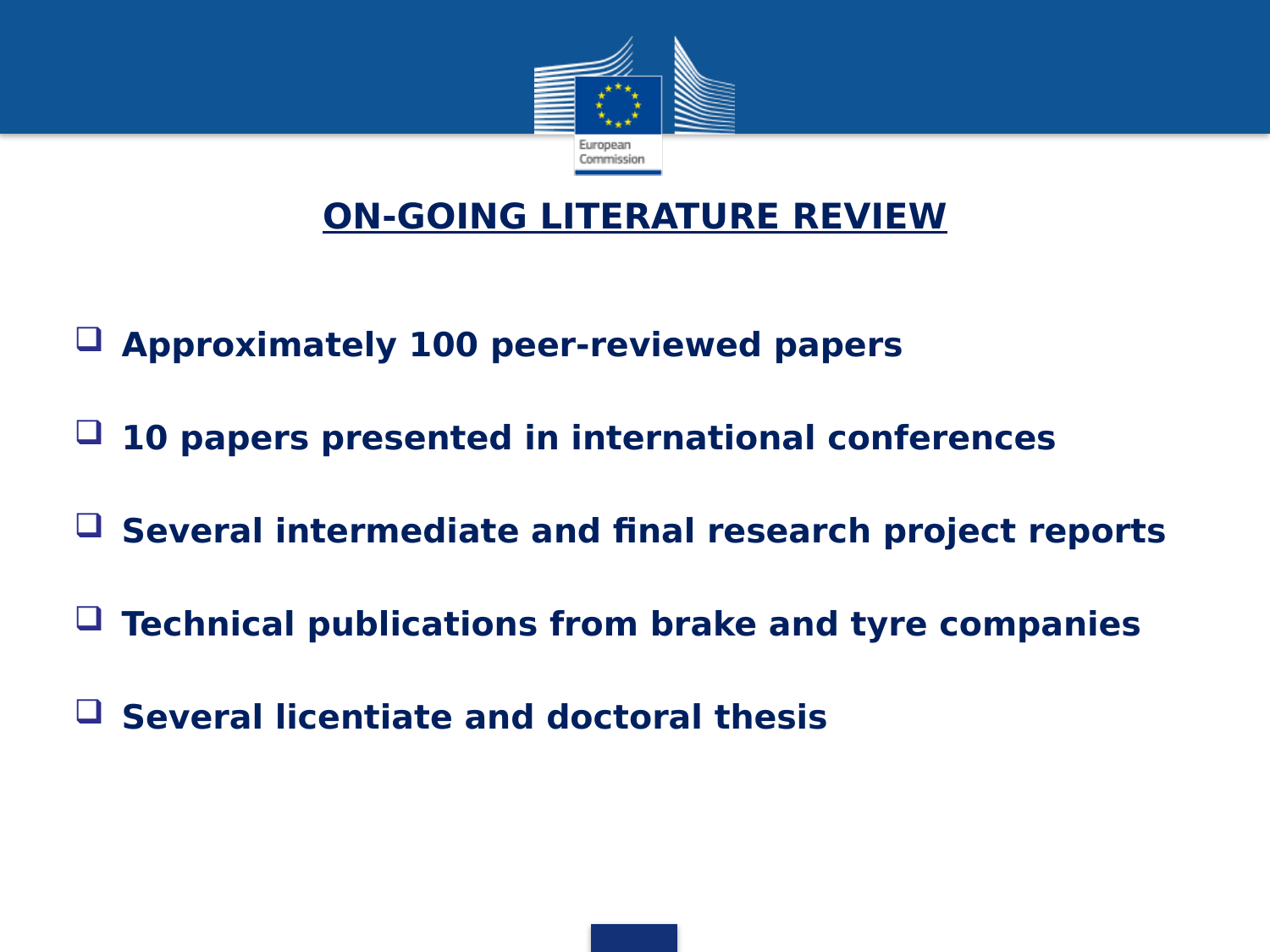

# ON-GOING LITERATURE REVIEW
Approximately 100 peer-reviewed papers
10 papers presented in international conferences
Several intermediate and final research project reports
Technical publications from brake and tyre companies
Several licentiate and doctoral thesis